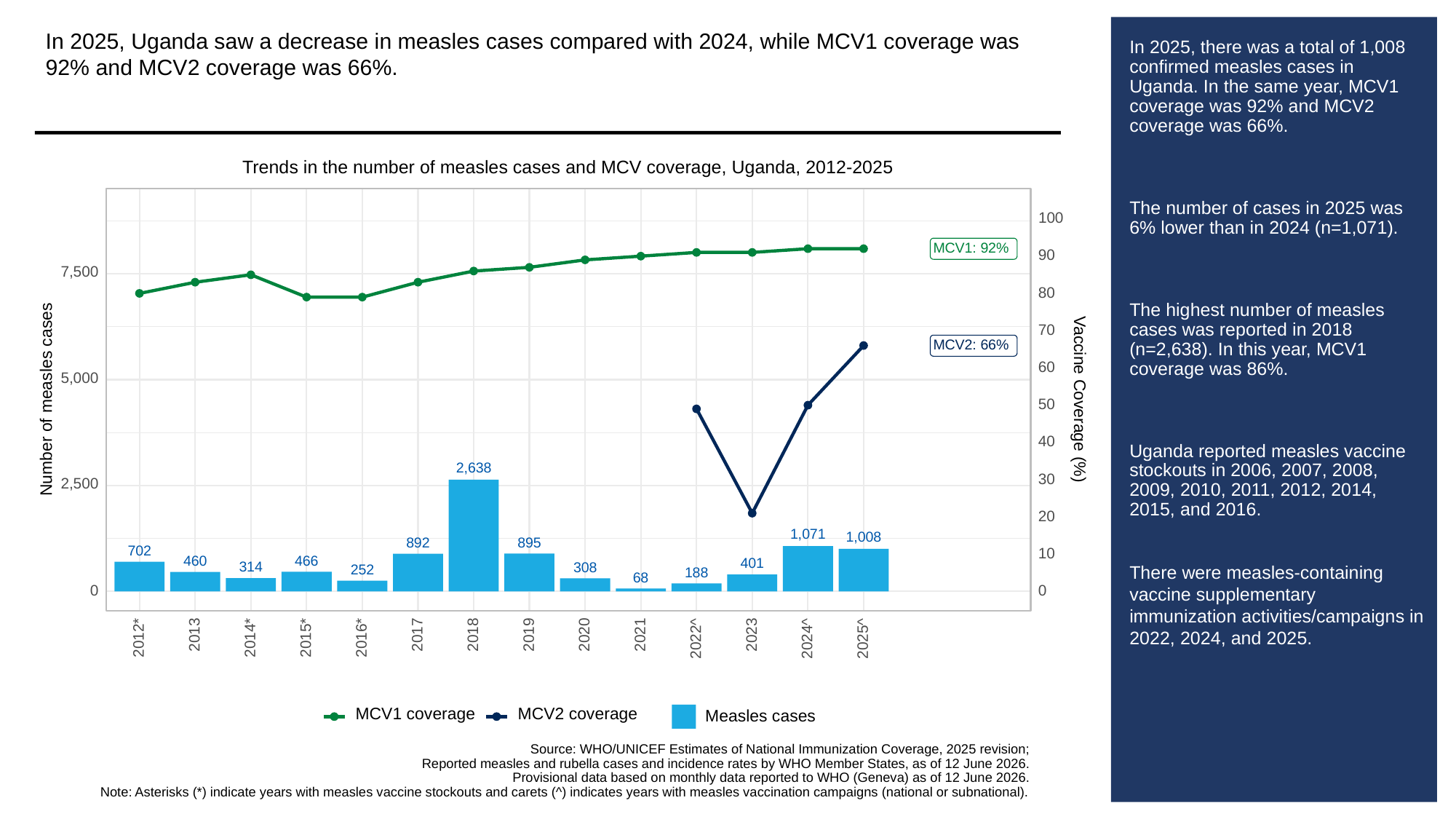

In 2025, Uganda saw a decrease in measles cases compared with 2024, while MCV1 coverage was 92% and MCV2 coverage was 66%.
# In 2025, there was a total of 1,008 confirmed measles cases in Uganda. In the same year, MCV1 coverage was 92% and MCV2 coverage was 66%.

The number of cases in 2025 was 6% lower than in 2024 (n=1,071).

The highest number of measles cases was reported in 2018 (n=2,638). In this year, MCV1 coverage was 86%.

Uganda reported measles vaccine stockouts in 2006, 2007, 2008, 2009, 2010, 2011, 2012, 2014, 2015, and 2016.

There were measles-containing vaccine supplementary immunization activities/campaigns in 2022, 2024, and 2025.

Trends in the number of measles cases and MCV coverage, Uganda, 2012-2025

100

MCV1: 92%

90

7,500

80

70

MCV2: 66%

60
5,000

Vaccine Coverage (%)
Number of measles cases
50

40
2,638
30
2,500

20
1,071
1,008
895
892

702
10

466
460
401

314
308
252
188

68

0
0

2013
2023
2017
2018
2019
2020
2021
2012*
2014*
2015*
2016*
2022^
2024^
2025^

MCV1 coverage
MCV2 coverage
Measles cases

Source: WHO/UNICEF Estimates of National Immunization Coverage, 2025 revision;
Reported measles and rubella cases and incidence rates by WHO Member States, as of 12 June 2026.
Provisional data based on monthly data reported to WHO (Geneva) as of 12 June 2026.
Note: Asterisks (*) indicate years with measles vaccine stockouts and carets (^) indicates years with measles vaccination campaigns (national or subnational).